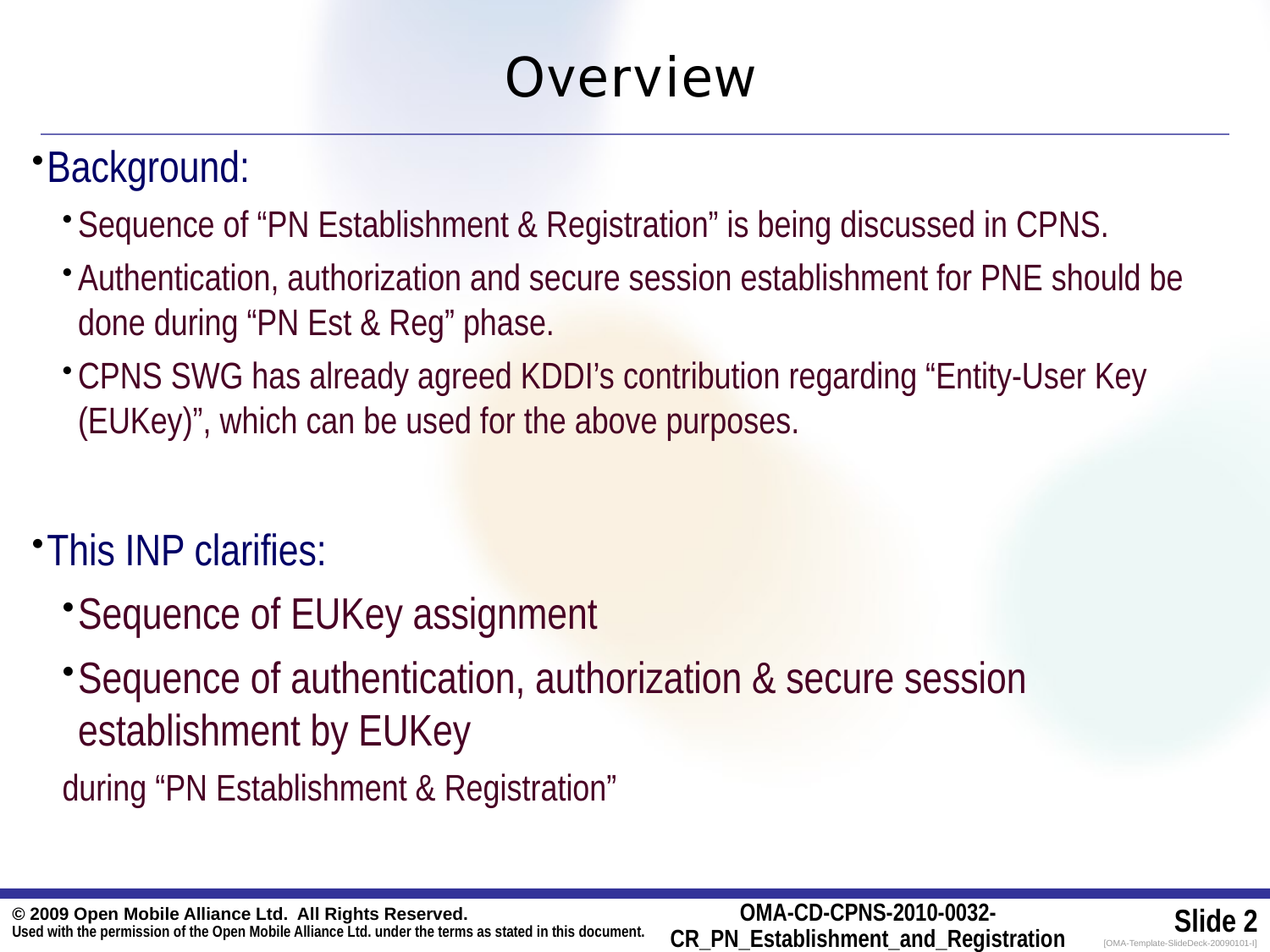

# Overview
Background:
Sequence of “PN Establishment & Registration” is being discussed in CPNS.
Authentication, authorization and secure session establishment for PNE should be done during “PN Est & Reg” phase.
CPNS SWG has already agreed KDDI’s contribution regarding “Entity-User Key (EUKey)”, which can be used for the above purposes.

This INP clarifies:
Sequence of EUKey assignment
Sequence of authentication, authorization & secure session establishment by EUKey
during “PN Establishment & Registration”